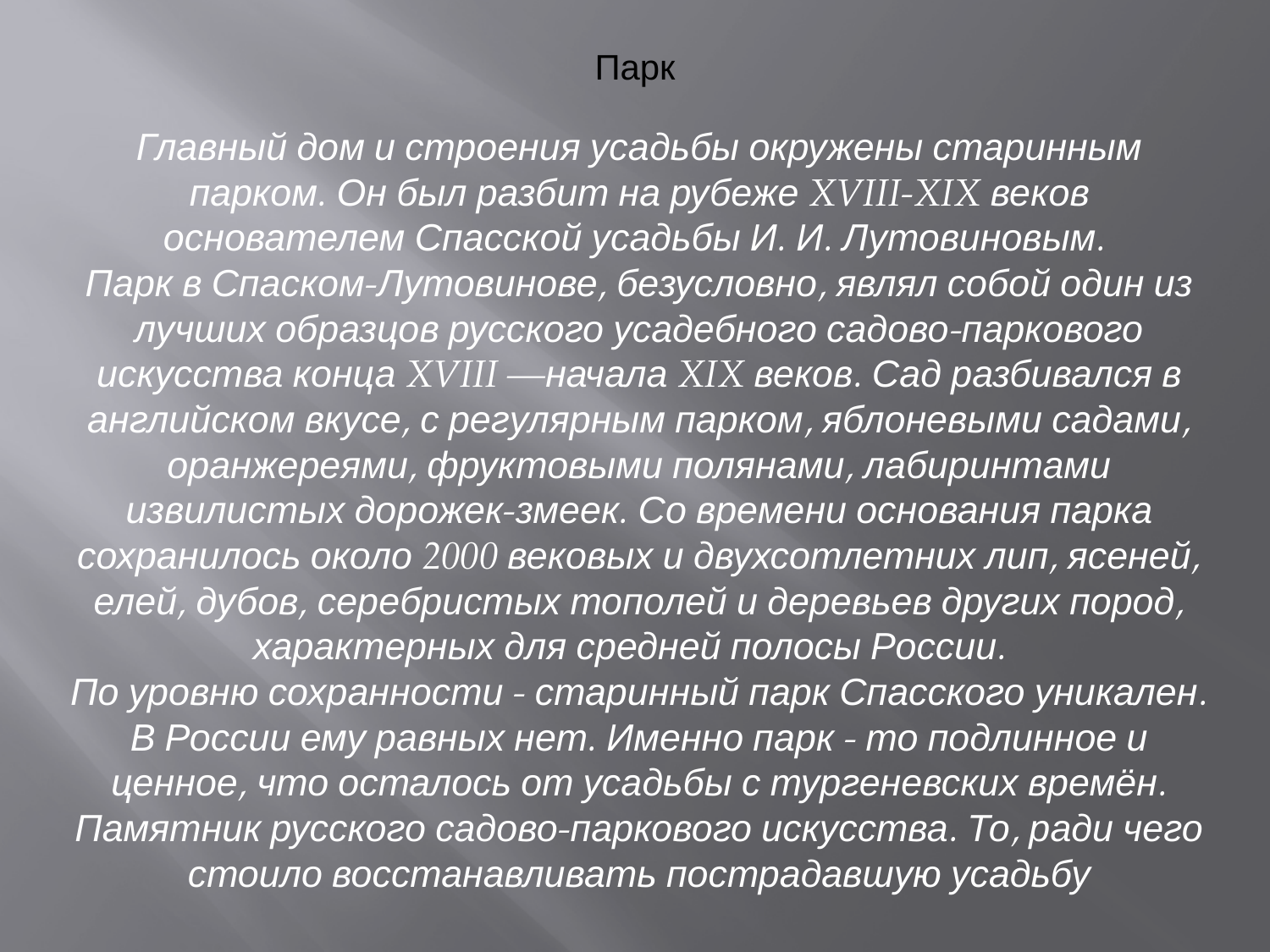

# Парк
Главный дом и строения усадьбы окружены старинным парком. Он был разбит на рубеже XVIII-XIX веков основателем Спасской усадьбы И. И. Лутовиновым.
Парк в Спаском-Лутовинове, безусловно, являл собой один из лучших образцов русского усадебного садово-паркового искусства конца XVIII —начала XIX веков. Сад разбивался в английском вкусе, с регулярным парком, яблоневыми садами, оранжереями, фруктовыми полянами, лабиринтами извилистых дорожек-змеек. Со времени основания парка сохранилось около 2000 вековых и двухсотлетних лип, ясеней, елей, дубов, серебристых тополей и деревьев других пород, характерных для средней полосы России.
По уровню сохранности - старинный парк Спасского уникален. В России ему равных нет. Именно парк - то подлинное и ценное, что осталось от усадьбы с тургеневских времён. Памятник русского садово-паркового искусства. То, ради чего стоило восстанавливать пострадавшую усадьбу